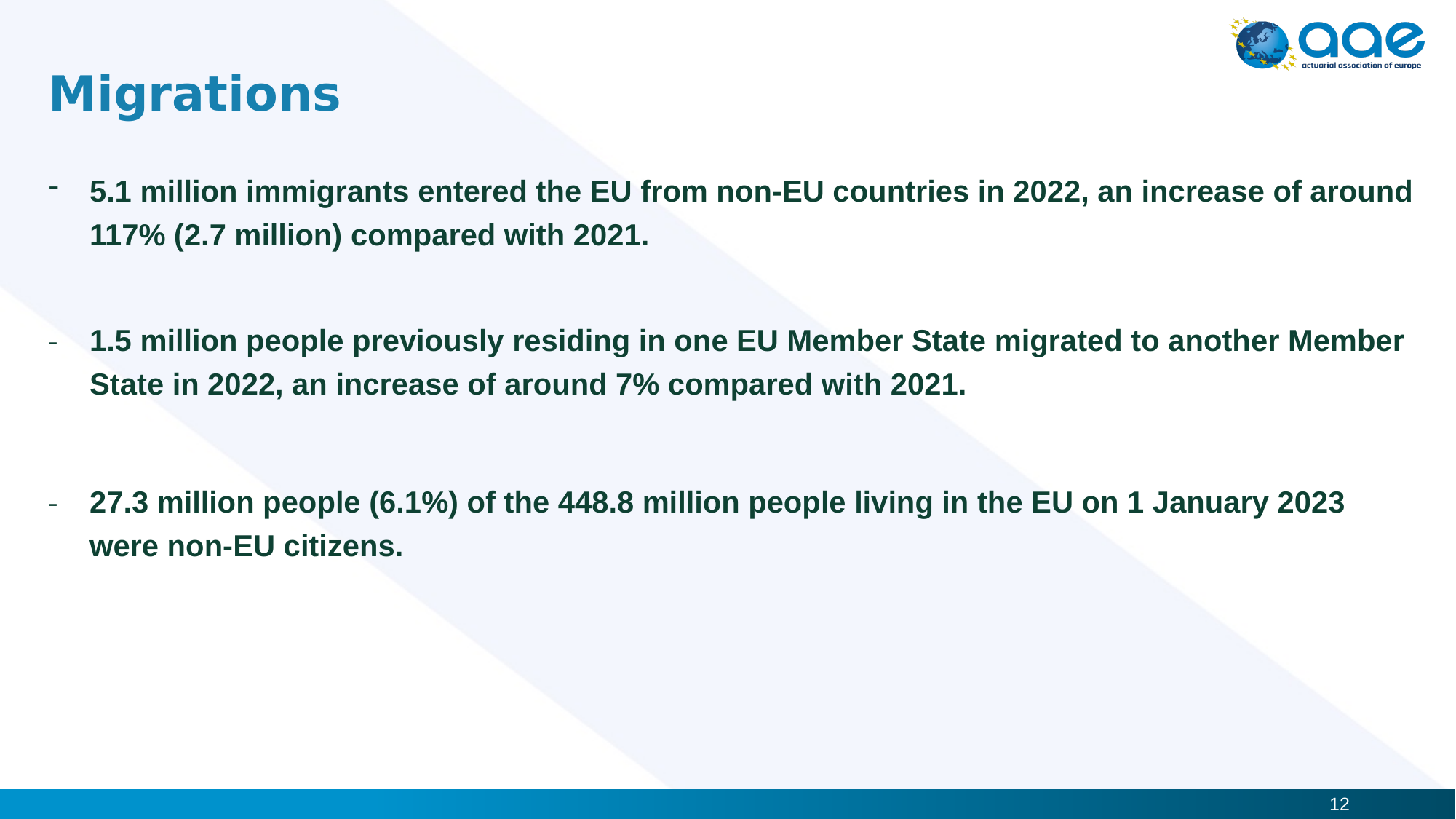

# Migrations
5.1 million immigrants entered the EU from non-EU countries in 2022, an increase of around 117% (2.7 million) compared with 2021.

1.5 million people previously residing in one EU Member State migrated to another Member State in 2022, an increase of around 7% compared with 2021.

27.3 million people (6.1%) of the 448.8 million people living in the EU on 1 January 2023 were non-EU citizens.

12